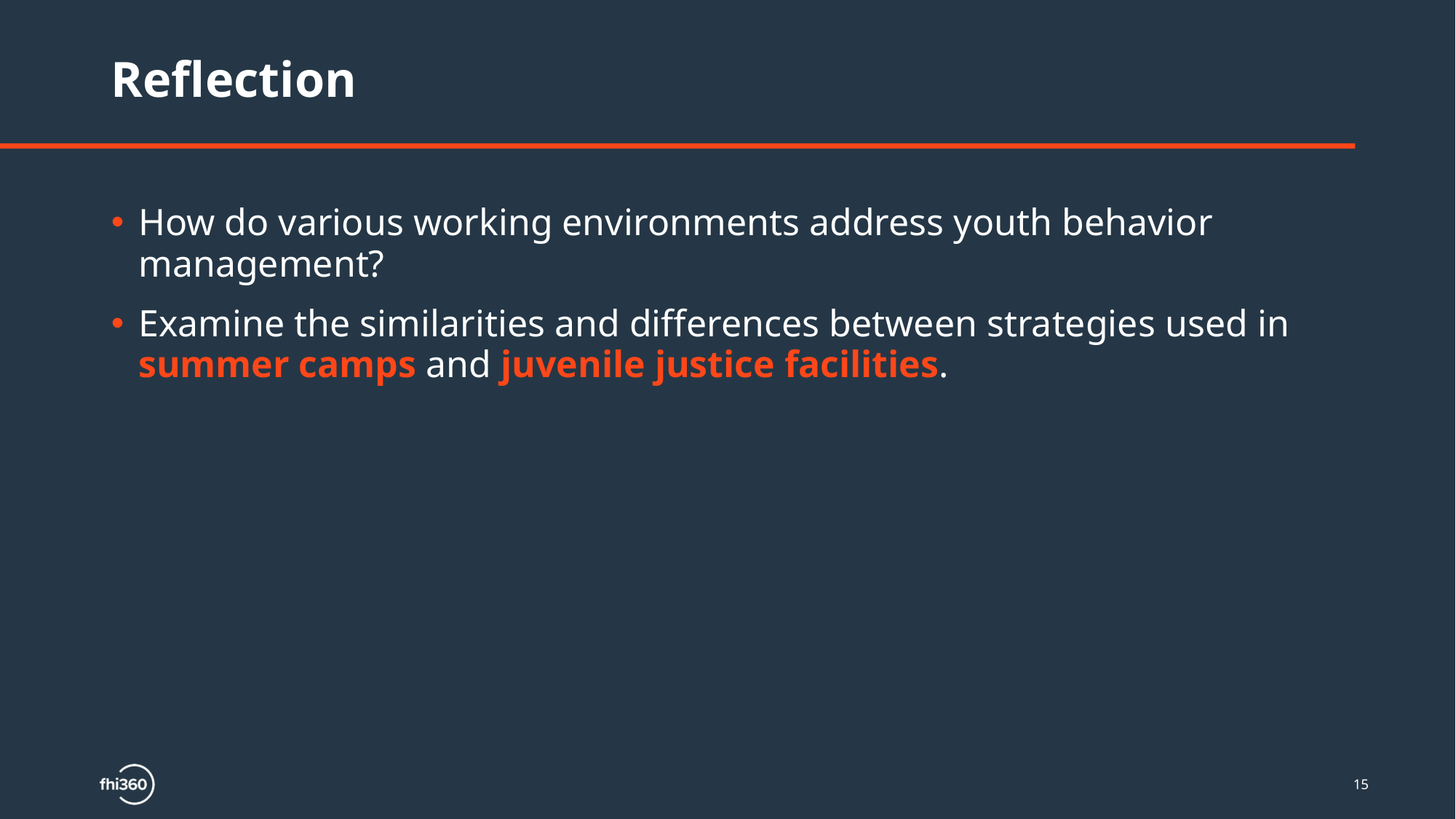

# Reflection
How do various working environments address youth behavior management?
Examine the similarities and differences between strategies used in summer camps and juvenile justice facilities.